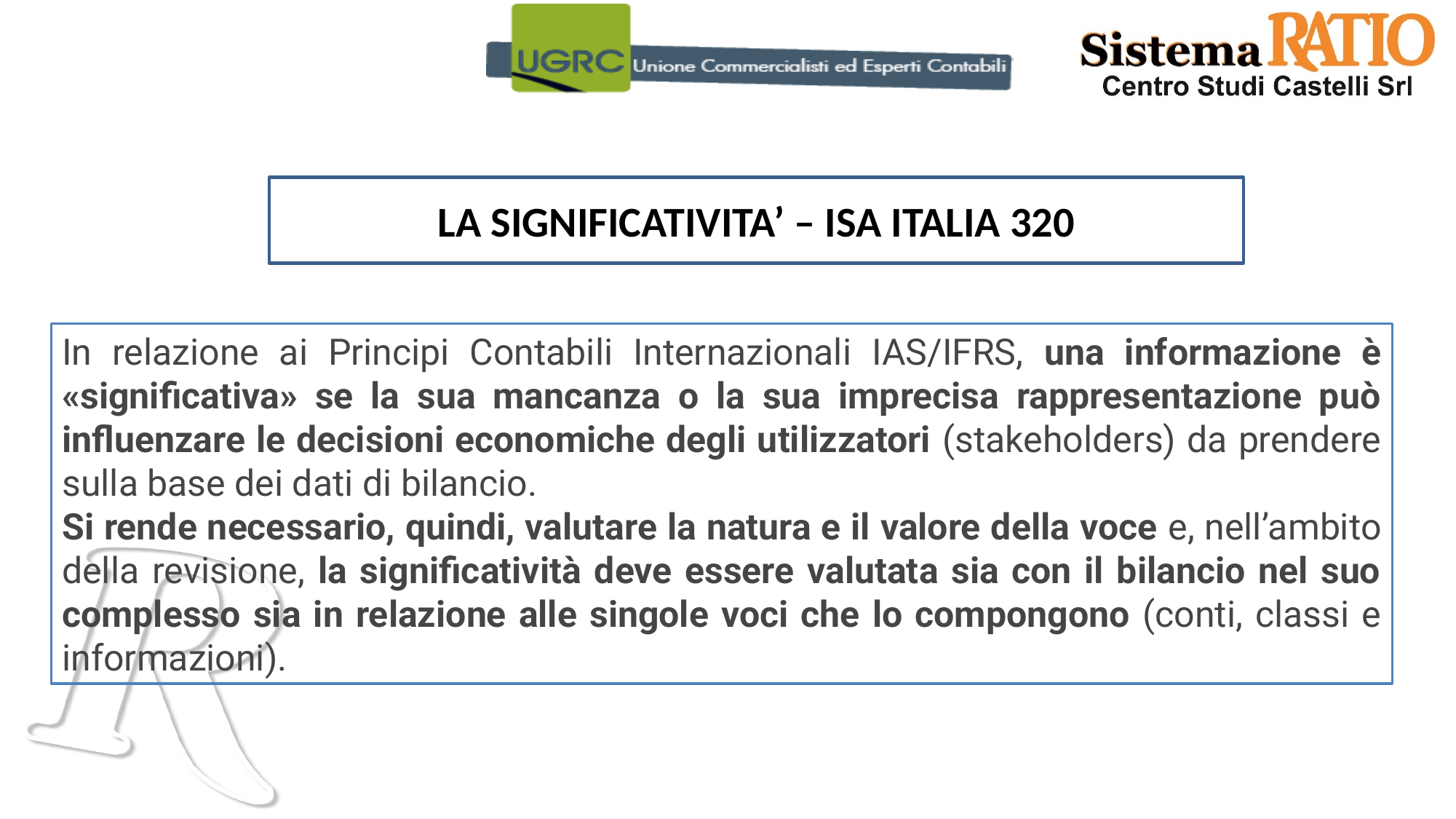

LA SIGNIFICATIVITA’ – ISA ITALIA 320
In relazione ai Principi Contabili Internazionali IAS/IFRS, una informazione è «significativa» se la sua mancanza o la sua imprecisa rappresentazione può influenzare le decisioni economiche degli utilizzatori (stakeholders) da prendere sulla base dei dati di bilancio.
Si rende necessario, quindi, valutare la natura e il valore della voce e, nell’ambito della revisione, la significatività deve essere valutata sia con il bilancio nel suo complesso sia in relazione alle singole voci che lo compongono (conti, classi e informazioni).